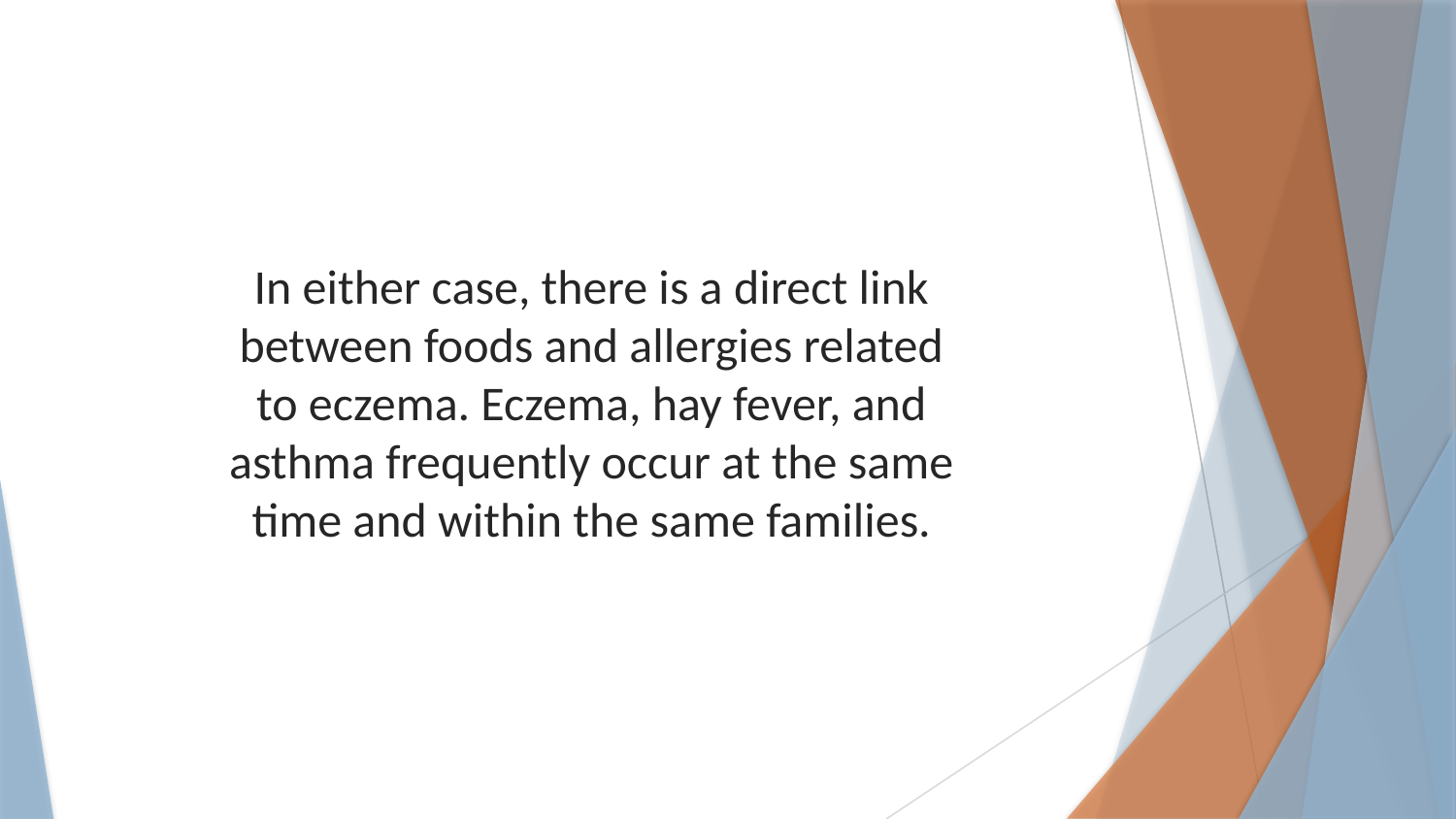

In either case, there is a direct link between foods and allergies related to eczema. Eczema, hay fever, and asthma frequently occur at the same time and within the same families.